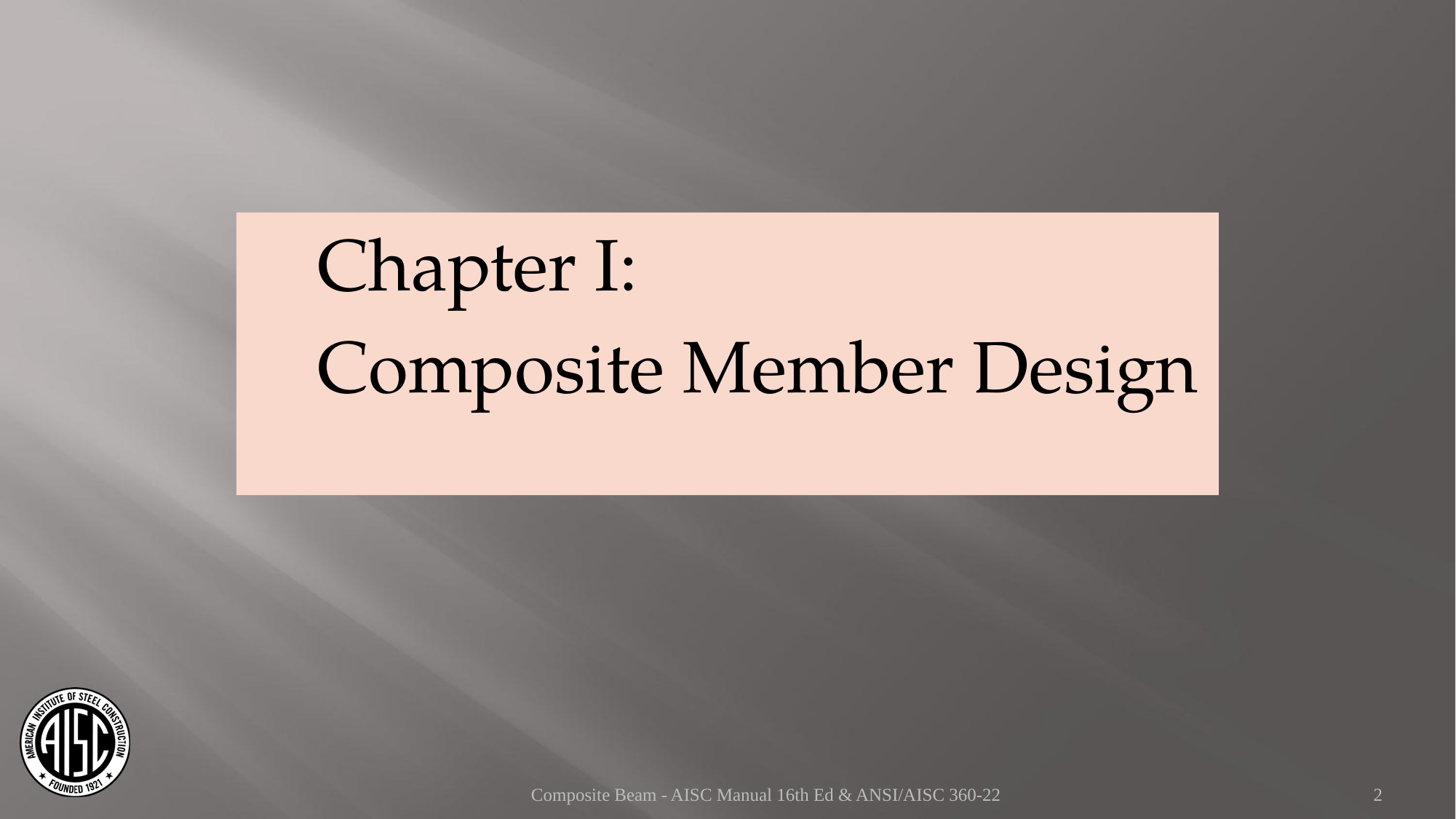

Chapter I:
Composite Member Design
Composite Beam - AISC Manual 16th Ed & ANSI/AISC 360-22
2